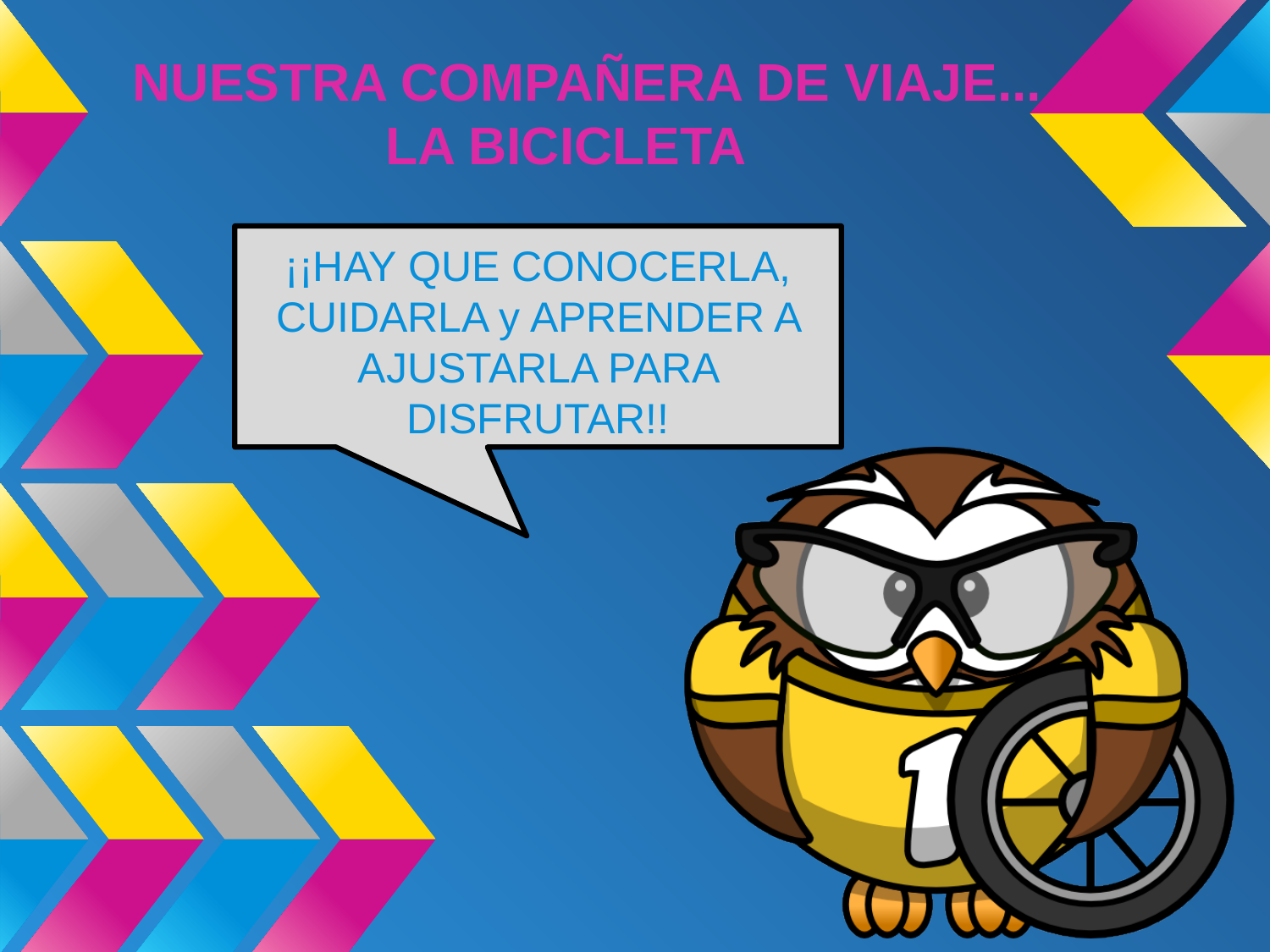

# NUESTRA COMPAÑERA DE VIAJE... LA BICICLETA
¡¡HAY QUE CONOCERLA, CUIDARLA y APRENDER A AJUSTARLA PARA DISFRUTAR!!